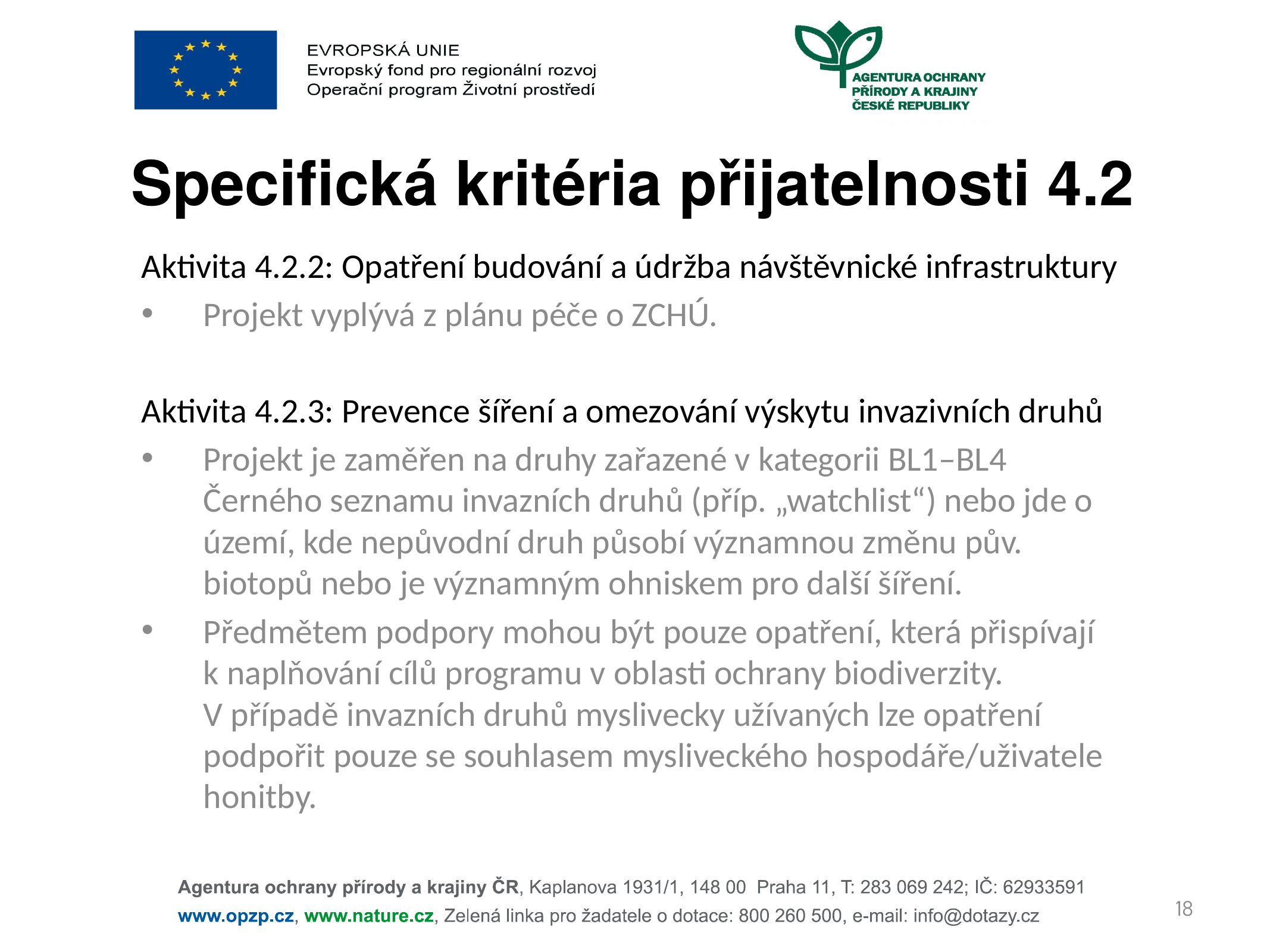

# Specifická kritéria přijatelnosti 4.2
Aktivita 4.2.2: Opatření budování a údržba návštěvnické infrastruktury
Projekt vyplývá z plánu péče o ZCHÚ.

Aktivita 4.2.3: Prevence šíření a omezování výskytu invazivních druhů
Projekt je zaměřen na druhy zařazené v kategorii BL1–BL4 Černého seznamu invazních druhů (příp. „watchlist“) nebo jde o území, kde nepůvodní druh působí významnou změnu pův. biotopů nebo je významným ohniskem pro další šíření.
Předmětem podpory mohou být pouze opatření, která přispívají k naplňování cílů programu v oblasti ochrany biodiverzity. V případě invazních druhů myslivecky užívaných lze opatření podpořit pouze se souhlasem mysliveckého hospodáře/uživatele honitby.

18